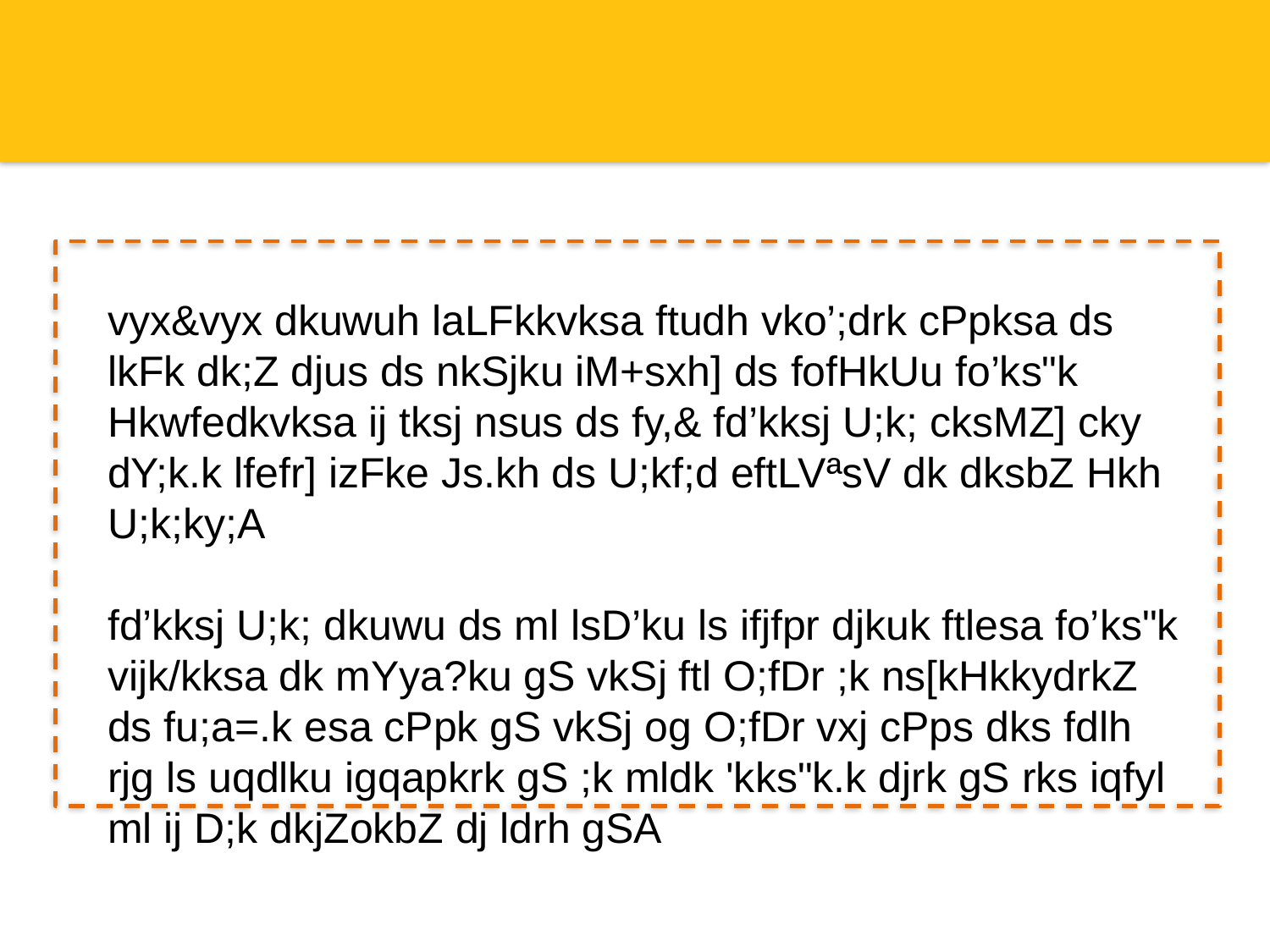

vyx&vyx dkuwuh laLFkkvksa ftudh vko’;drk cPpksa ds lkFk dk;Z djus ds nkSjku iM+sxh] ds fofHkUu fo’ks"k Hkwfedkvksa ij tksj nsus ds fy,& fd’kksj U;k; cksMZ] cky dY;k.k lfefr] izFke Js.kh ds U;kf;d eftLVªsV dk dksbZ Hkh U;k;ky;A

fd’kksj U;k; dkuwu ds ml lsD’ku ls ifjfpr djkuk ftlesa fo’ks"k vijk/kksa dk mYya?ku gS vkSj ftl O;fDr ;k ns[kHkkydrkZ ds fu;a=.k esa cPpk gS vkSj og O;fDr vxj cPps dks fdlh rjg ls uqdlku igqapkrk gS ;k mldk 'kks"k.k djrk gS rks iqfyl ml ij D;k dkjZokbZ dj ldrh gSA